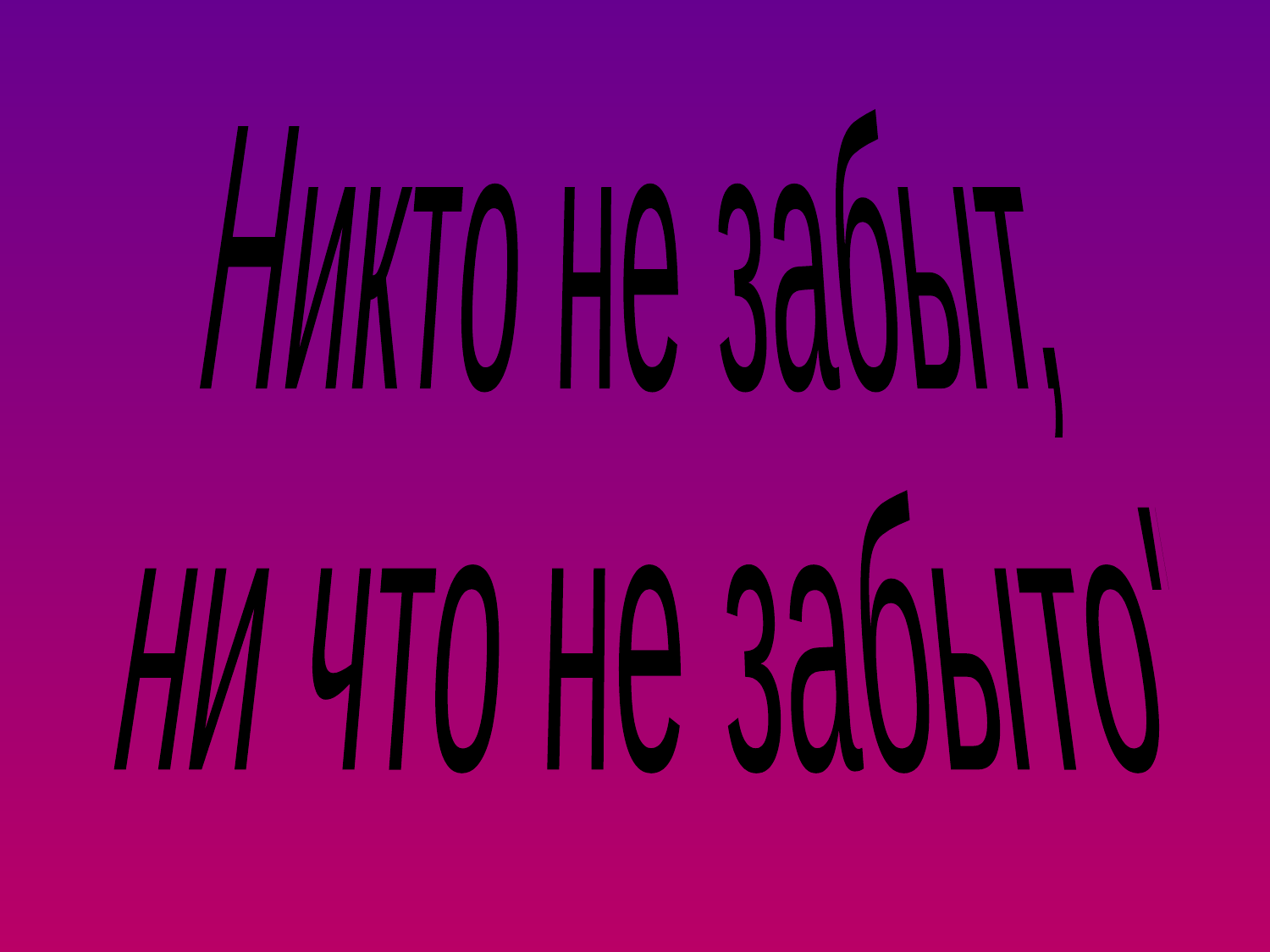

Никто не забыт,
 ни что не забыто"